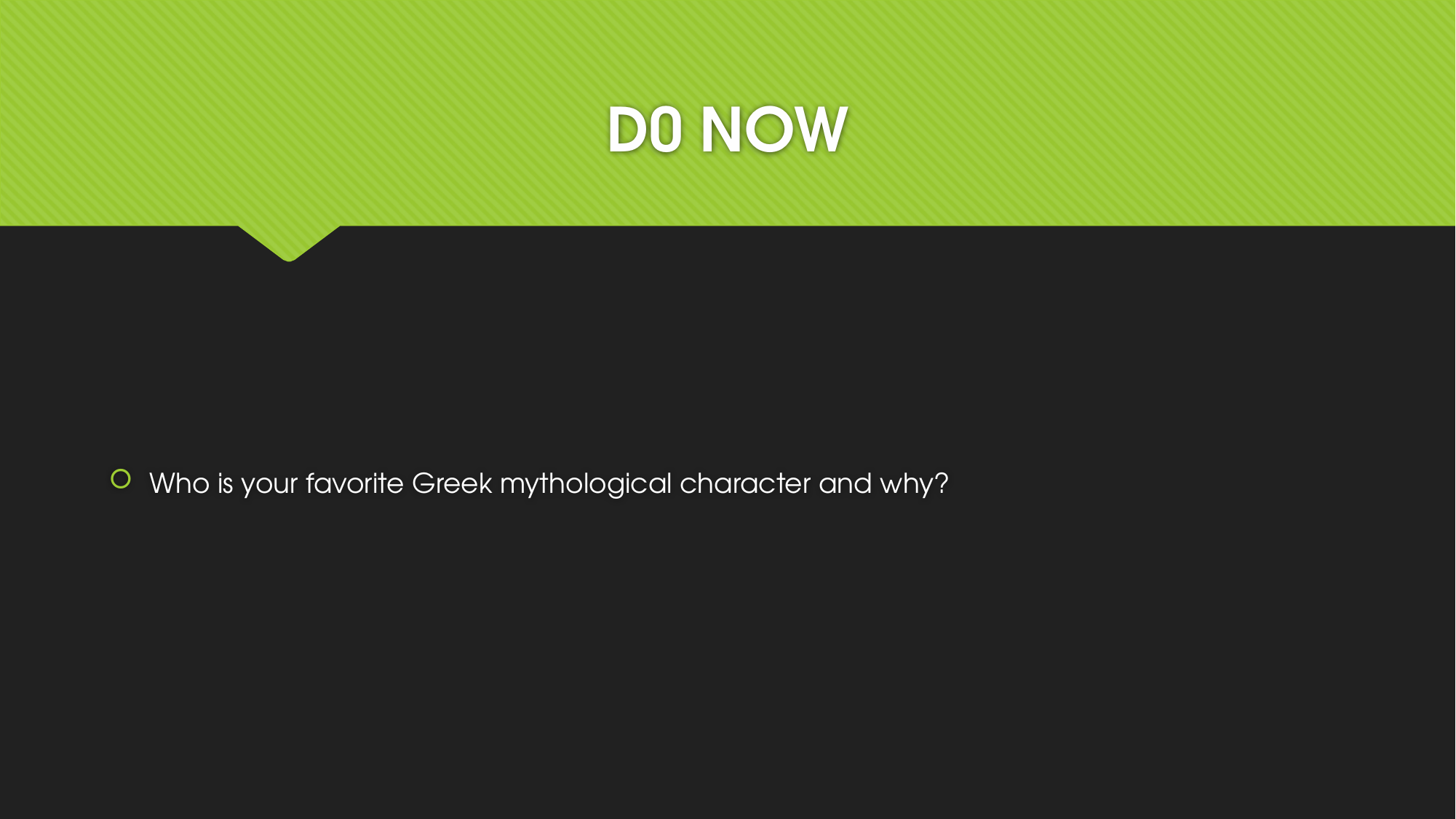

# D0 NOW
Who is your favorite Greek mythological character and why?